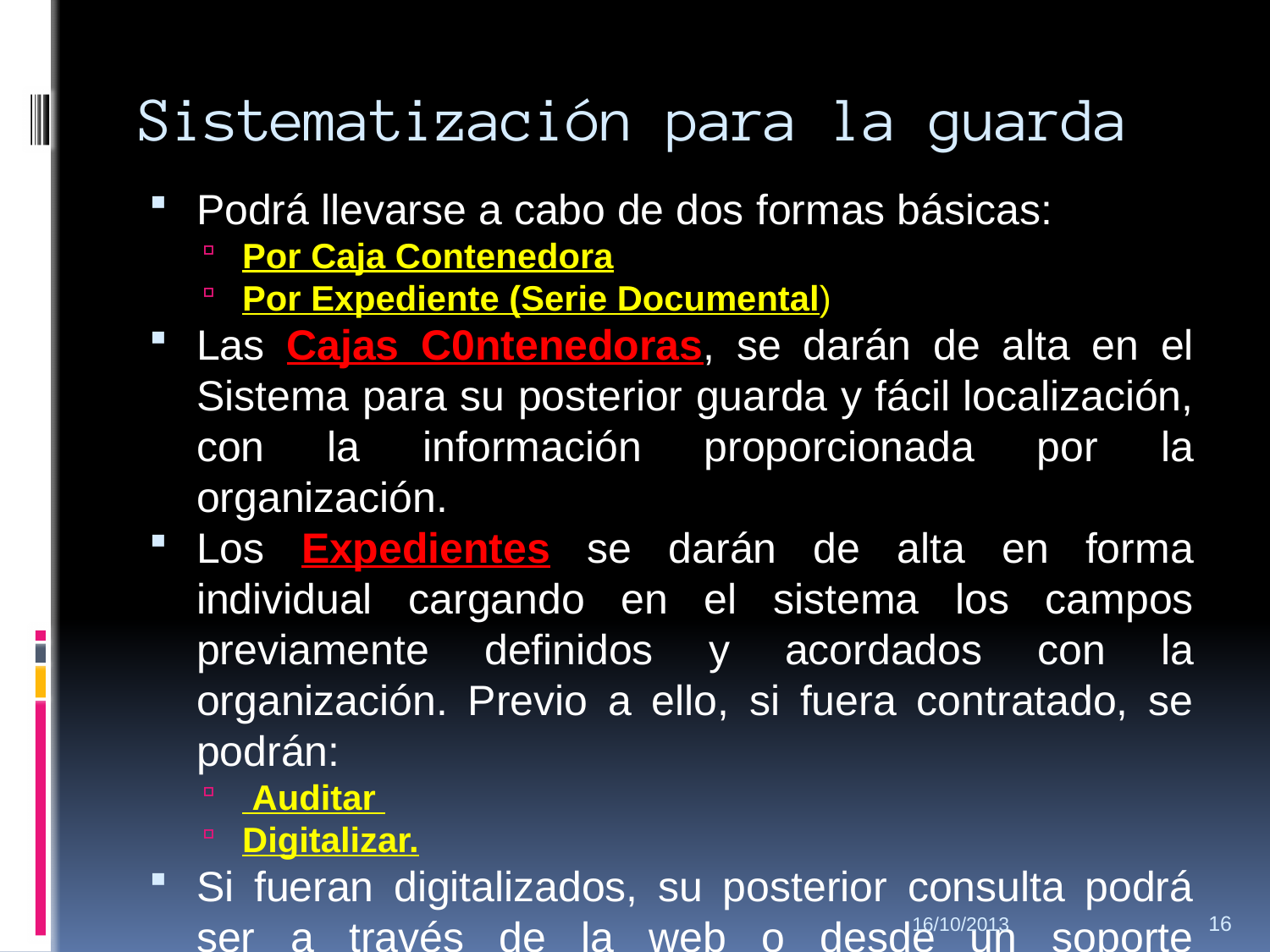

# Sistematización para la guarda
Podrá llevarse a cabo de dos formas básicas:
Por Caja Contenedora
Por Expediente (Serie Documental)
Las Cajas C0ntenedoras, se darán de alta en el Sistema para su posterior guarda y fácil localización, con la información proporcionada por la organización.
Los Expedientes se darán de alta en forma individual cargando en el sistema los campos previamente definidos y acordados con la organización. Previo a ello, si fuera contratado, se podrán:
 Auditar
Digitalizar.
Si fueran digitalizados, su posterior consulta podrá ser a través de la web o desde un soporte magnético.

16/10/2013
16